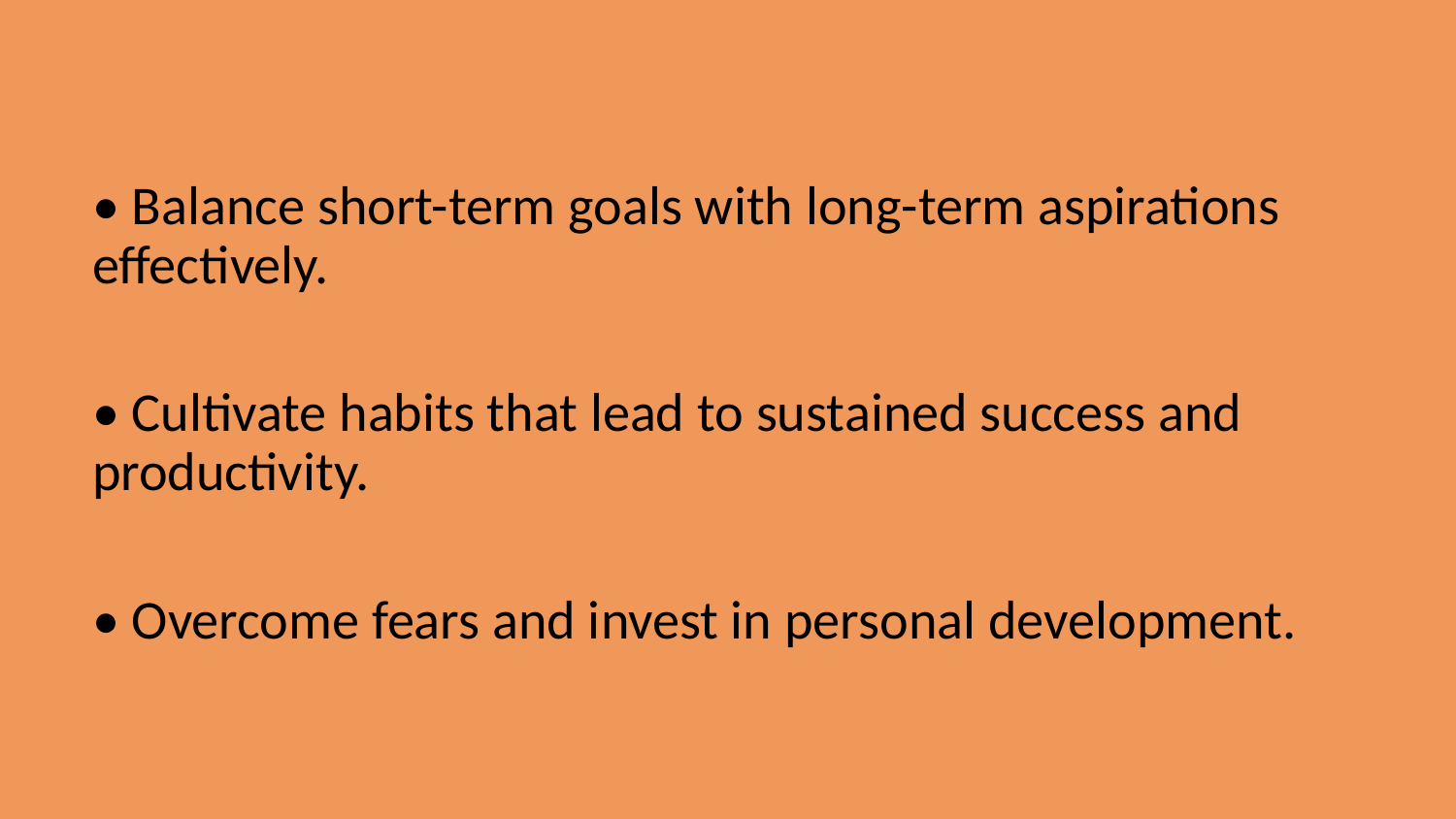

• Balance short-term goals with long-term aspirations effectively.

• Cultivate habits that lead to sustained success and productivity.

• Overcome fears and invest in personal development.